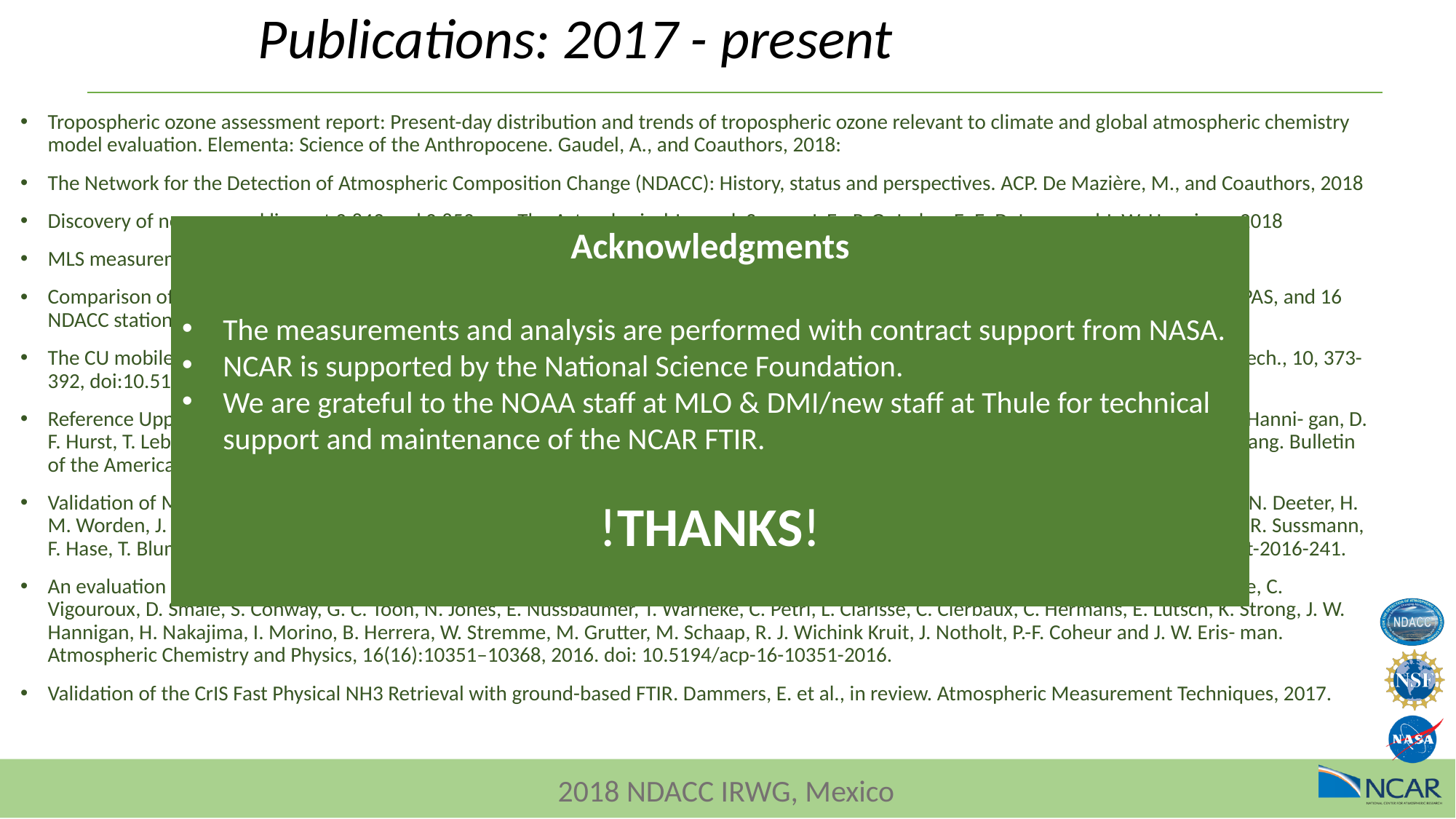

# Publications: 2017 - present
Tropospheric ozone assessment report: Present-day distribution and trends of tropospheric ozone relevant to climate and global atmospheric chemistry model evaluation. Elementa: Science of the Anthropocene. Gaudel, A., and Coauthors, 2018:
The Network for the Detection of Atmospheric Composition Change (NDACC): History, status and perspectives. ACP. De Mazière, M., and Coauthors, 2018
Discovery of new coronal lines at 2.843 and 2.853 μm. The Astrophysical Journal, Samra, J. E., P. G. Judge, E. E. DeLuca, and J. W. Hannigan, 2018
MLS measurements of stratospheric hydrogen cyanide during the 2015-2016 El Niño event. ACP. Pumphrey, H. C., and Coauthors, 2018
Comparison of the GOSAT TANSO-FTS TIR CH volume mixing ratio vertical profiles with those measured by ACE-FTS, ESA MIPAS, IMK-IAA MIPAS, and 16 NDACC stations. AMT. Olsen, K. S., and Coauthors, 2017
The CU mobile Solar Occultation Flux instrument: structure functions and emission rates of NH3, NO2 and C2H6. Kille et al.,  Atmos. Meas. Tech., 10, 373-392, doi:10.5194/amt-10- 373-2017, 2017.
Reference Upper-Air Observations for Climate: From Concept to Reality. G. E. Bodeker, S. Bojinski, D. Cimini, R. J. Dirksen, M. Haeffelin, J. W. Hanni- gan, D. F. Hurst, T. Leblanc, F. Madonna, M. Maturilli, A. C. Mikalsen, R. Philipona, T. Reale, D. J. Seidel, D. G. H. Tan, P. W. Thorne, H. V ̈omel and J. Wang. Bulletin of the American Meteorological Society, 97(1):123–135, 2016. doi:10.1175/BAMS-D-14-00072.1.
Validation of MOPITT carbon monoxide using ground-based Fourier trans- form infrared spectrometer data from NDACC. R. R. Buchholz, M. N. Deeter, H. M. Worden, J. Gille, D. P. Edwards, J. W. Hannigan, N. B. Jones, C. Paton-Walsh, D. W. T. Griffith, D. Smale, J. Robinson, K. Strong, S. Con- way, R. Sussmann, F. Hase, T. Blumenstock, E. Mahieu and B. Langerock. Atmospheric Measurement Techniques Discussions, 2016:1–44, 2016. doi:10.5194/amt-2016-241.
An evaluation of IASI-NH3 with ground-based Fourier transform infrared spectroscopy measurements. E. Dammers, M. Palm, M. Van Damme, C. Vigouroux, D. Smale, S. Conway, G. C. Toon, N. Jones, E. Nussbaumer, T. Warneke, C. Petri, L. Clarisse, C. Clerbaux, C. Hermans, E. Lutsch, K. Strong, J. W. Hannigan, H. Nakajima, I. Morino, B. Herrera, W. Stremme, M. Grutter, M. Schaap, R. J. Wichink Kruit, J. Notholt, P.-F. Coheur and J. W. Eris- man. Atmospheric Chemistry and Physics, 16(16):10351–10368, 2016. doi: 10.5194/acp-16-10351-2016.
Validation of the CrIS Fast Physical NH3 Retrieval with ground-based FTIR. Dammers, E. et al., in review. Atmospheric Measurement Techniques, 2017.

Acknowledgments

The measurements and analysis are performed with contract support from NASA.
NCAR is supported by the National Science Foundation.
We are grateful to the NOAA staff at MLO & DMI/new staff at Thule for technical support and maintenance of the NCAR FTIR.

!THANKS!

2018 NDACC IRWG, Mexico